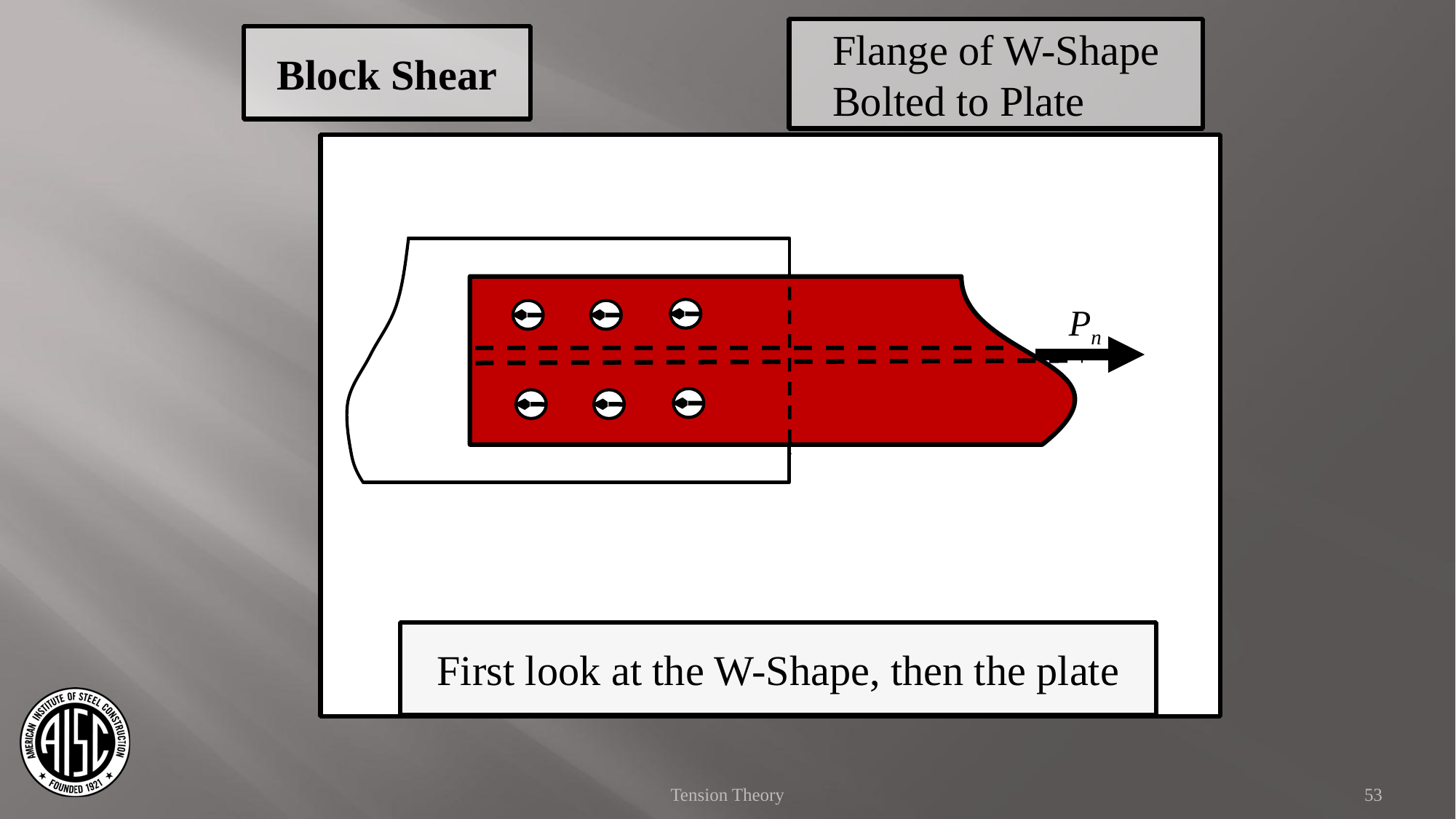

Flange of W-Shape Bolted to Plate
Block Shear

Pn

First look at the W-Shape, then the plate
Tension Theory
53